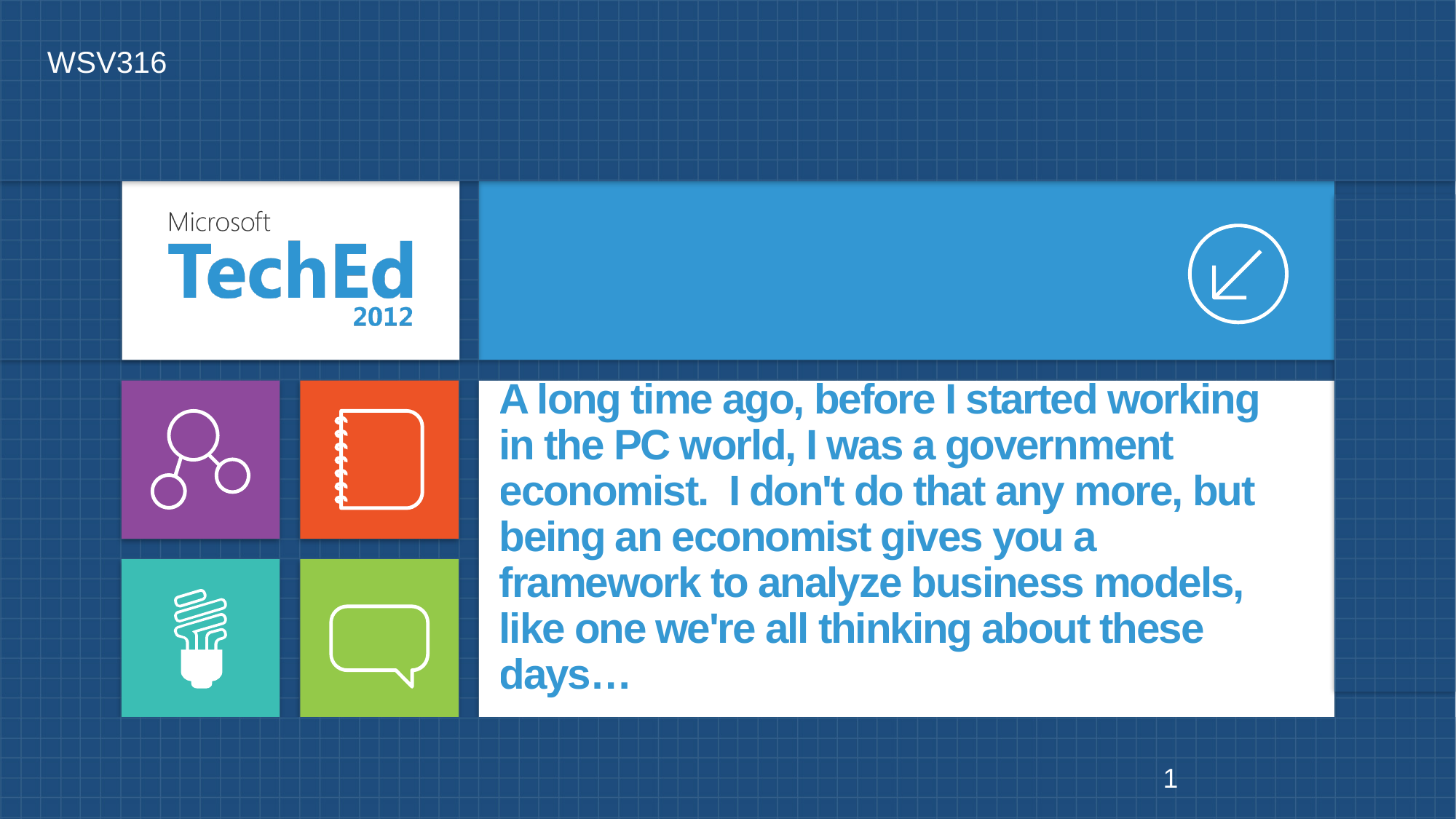

WSV316
# A long time ago, before I started working in the PC world, I was a government economist.  I don't do that any more, but being an economist gives you a framework to analyze business models, like one we're all thinking about these days…
1